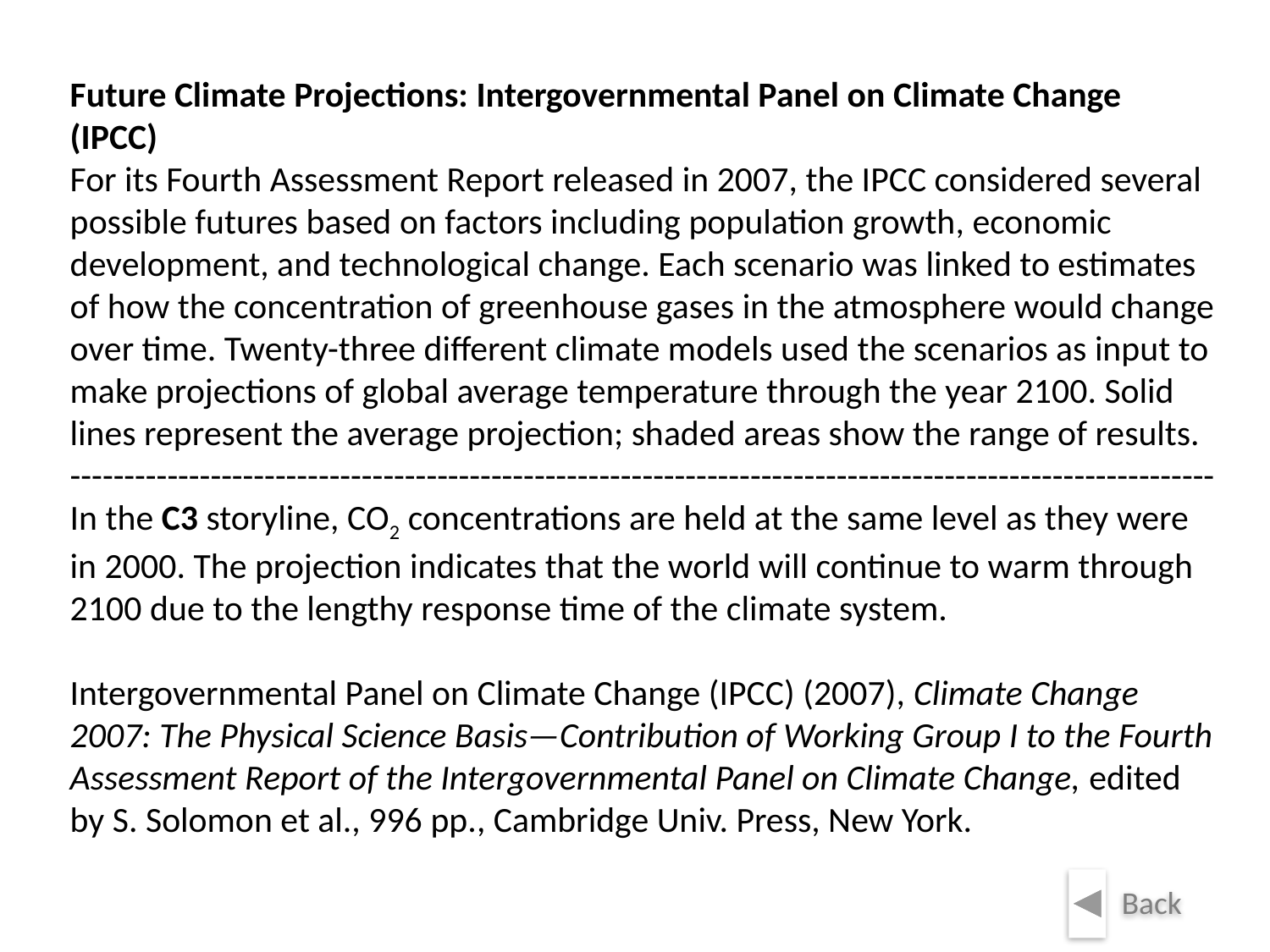

Future Climate Projections: Intergovernmental Panel on Climate Change (IPCC)
For its Fourth Assessment Report released in 2007, the IPCC considered several possible futures based on factors including population growth, economic development, and technological change. Each scenario was linked to estimates of how the concentration of greenhouse gases in the atmosphere would change over time. Twenty-three different climate models used the scenarios as input to make projections of global average temperature through the year 2100. Solid lines represent the average projection; shaded areas show the range of results.
----------------------------------------------------------------------------------------------------------
In the C3 storyline, CO2 concentrations are held at the same level as they were in 2000. The projection indicates that the world will continue to warm through 2100 due to the lengthy response time of the climate system.

Intergovernmental Panel on Climate Change (IPCC) (2007), Climate Change 2007: The Physical Science Basis—Contribution of Working Group I to the Fourth Assessment Report of the Intergovernmental Panel on Climate Change, edited by S. Solomon et al., 996 pp., Cambridge Univ. Press, New York.

Back